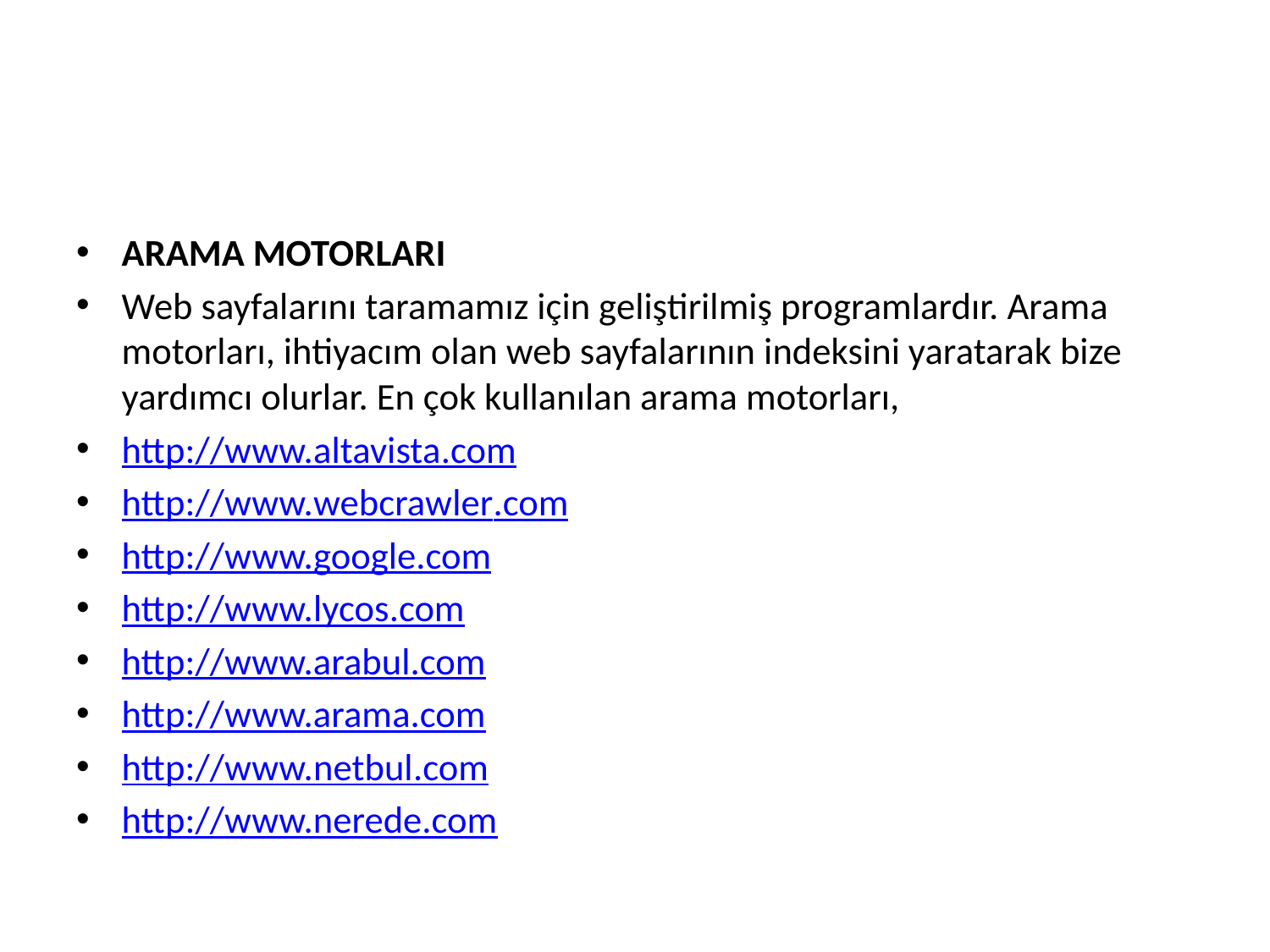

#
ARAMA MOTORLARI
Web sayfalarını taramamız için geliştirilmiş programlardır. Arama motorları, ihtiyacım olan web sayfalarının indeksini yaratarak bize yardımcı olurlar. En çok kullanılan arama motorları,
http://www.altavista.com
http://www.webcrawler.com
http://www.google.com
http://www.lycos.com
http://www.arabul.com
http://www.arama.com
http://www.netbul.com
http://www.nerede.com